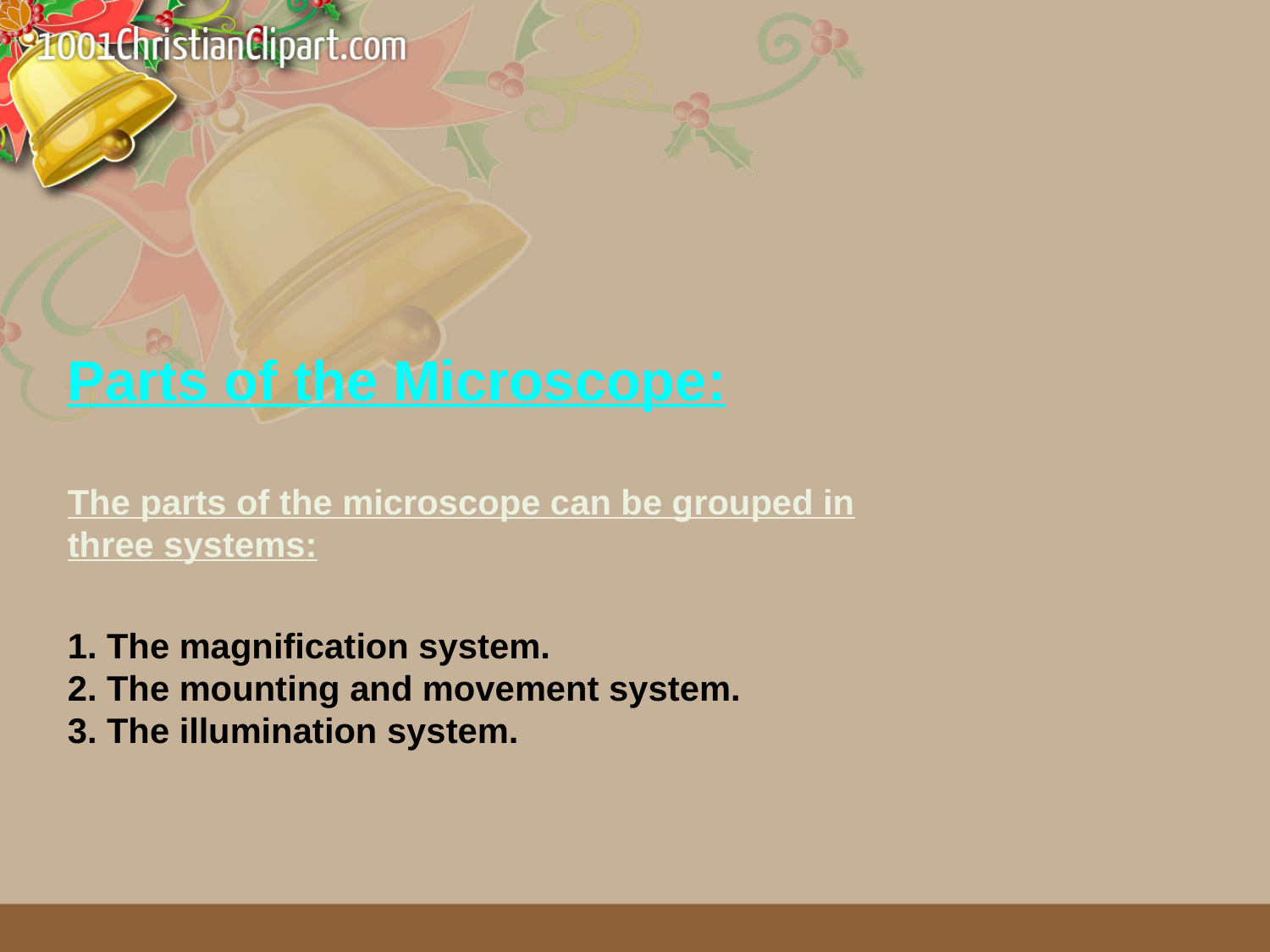

Parts of the Microscope:

The parts of the microscope can be grouped in three systems:

1. The magnification system.
2. The mounting and movement system.
3. The illumination system.